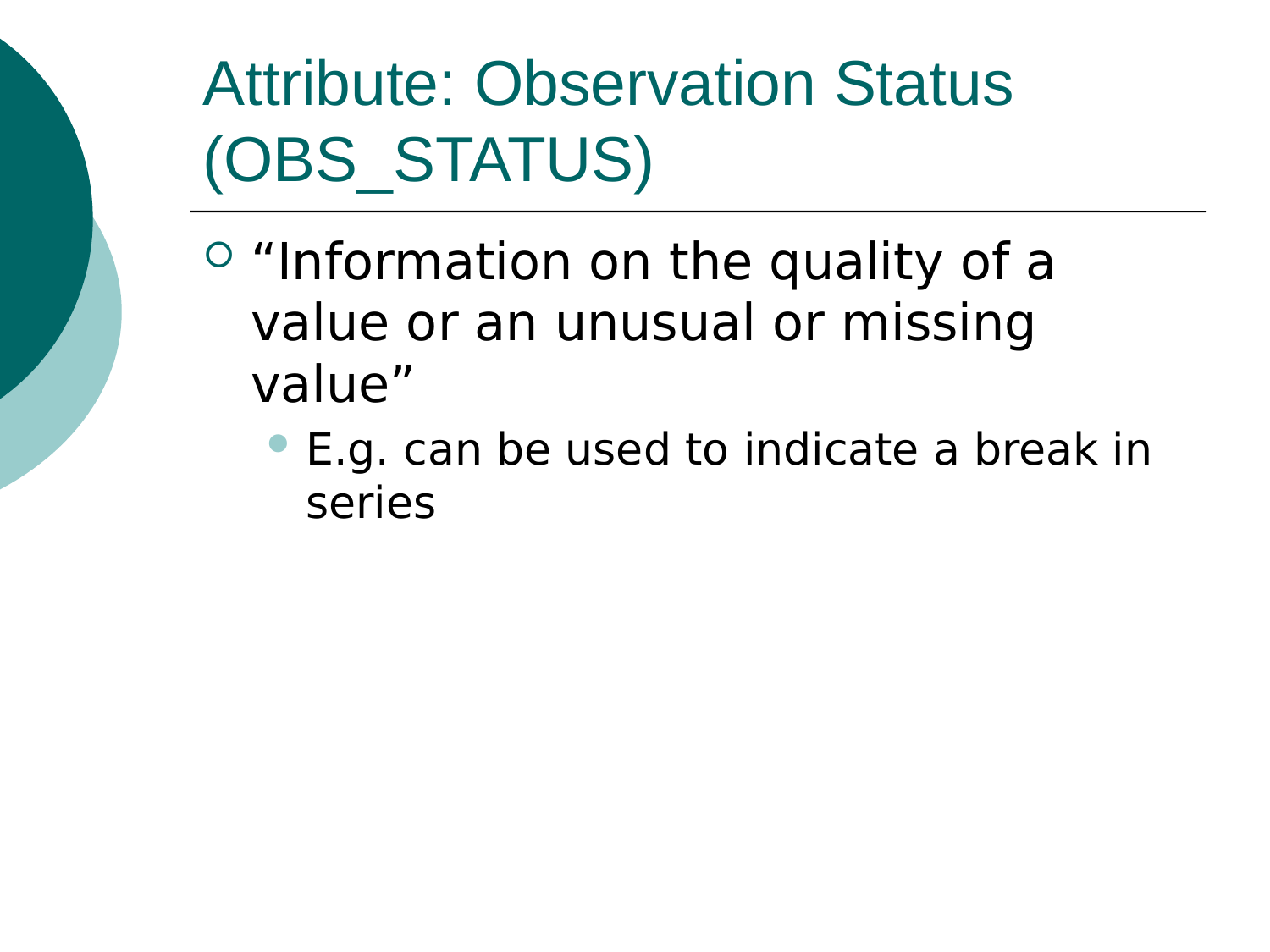

# Attribute: Observation Status (OBS_STATUS)
“Information on the quality of a value or an unusual or missing value”
E.g. can be used to indicate a break in series